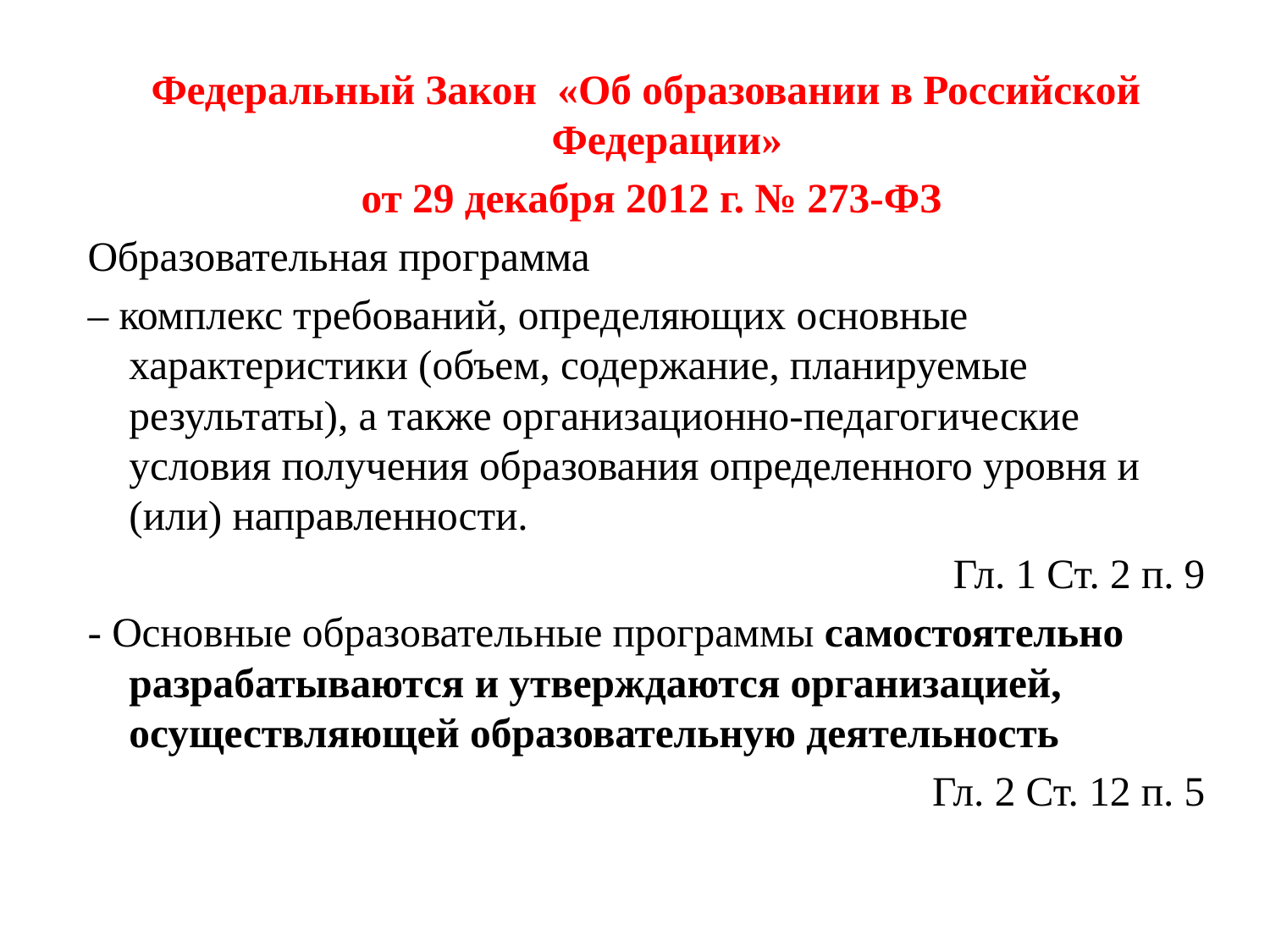

Федеральный Закон  «Об образовании в Российской Федерации»
 от 29 декабря 2012 г. № 273-ФЗ
Образовательная программа
– комплекс требований, определяющих основные характеристики (объем, содержание, планируемые результаты), а также организационно-педагогические условия получения образования определенного уровня и (или) направленности.
 Гл. 1 Ст. 2 п. 9
- Основные образовательные программы самостоятельно разрабатываются и утверждаются организацией, осуществляющей образовательную деятельность
Гл. 2 Ст. 12 п. 5